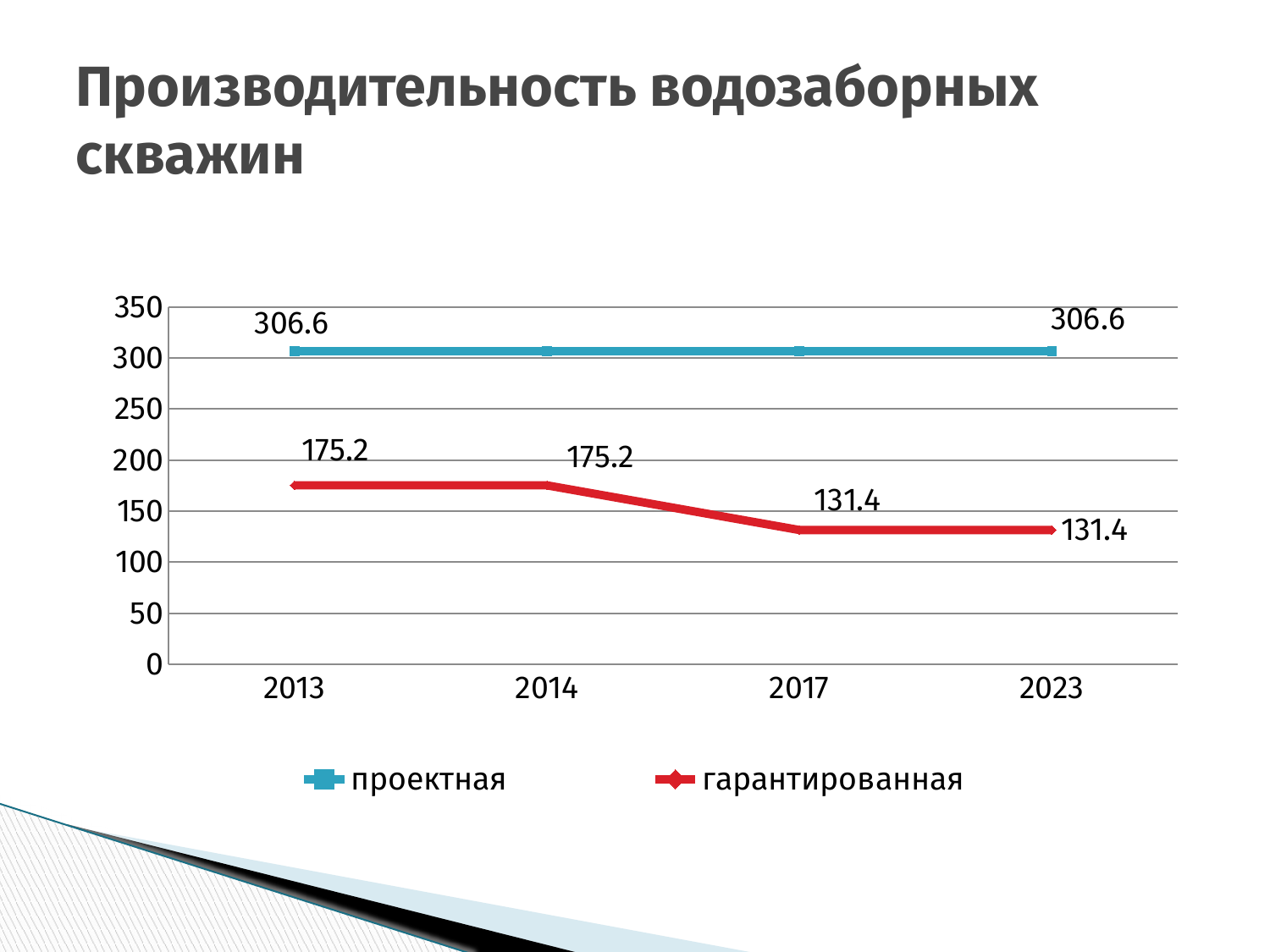

# Производительность водозаборных скважин

### Chart

| Category | проектная  | гарантированная |
|---|---|---|
| 2013 | 306.6 | 175.2 |
| 2014 | 306.6 | 175.2 |
| 2017 | 306.6 | 131.4 |
| 2023 | 306.6 | 131.4 |